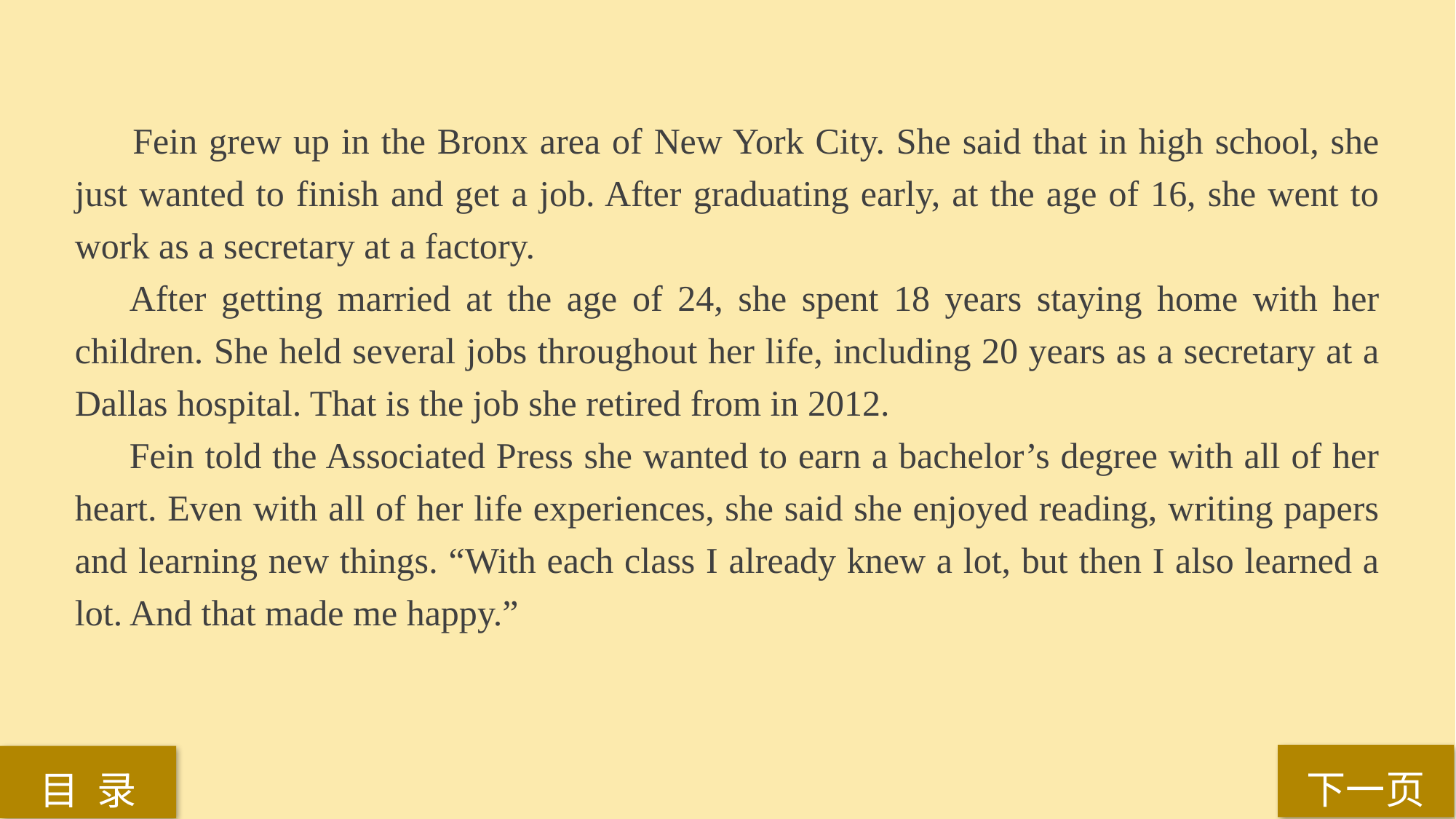

Fein grew up in the Bronx area of New York City. She said that in high school, she just wanted to finish and get a job. After graduating early, at the age of 16, she went to work as a secretary at a factory.
After getting married at the age of 24, she spent 18 years staying home with her children. She held several jobs throughout her life, including 20 years as a secretary at a Dallas hospital. That is the job she retired from in 2012.
Fein told the Associated Press she wanted to earn a bachelor’s degree with all of her heart. Even with all of her life experiences, she said she enjoyed reading, writing papers and learning new things. “With each class I already knew a lot, but then I also learned a lot. And that made me happy.”